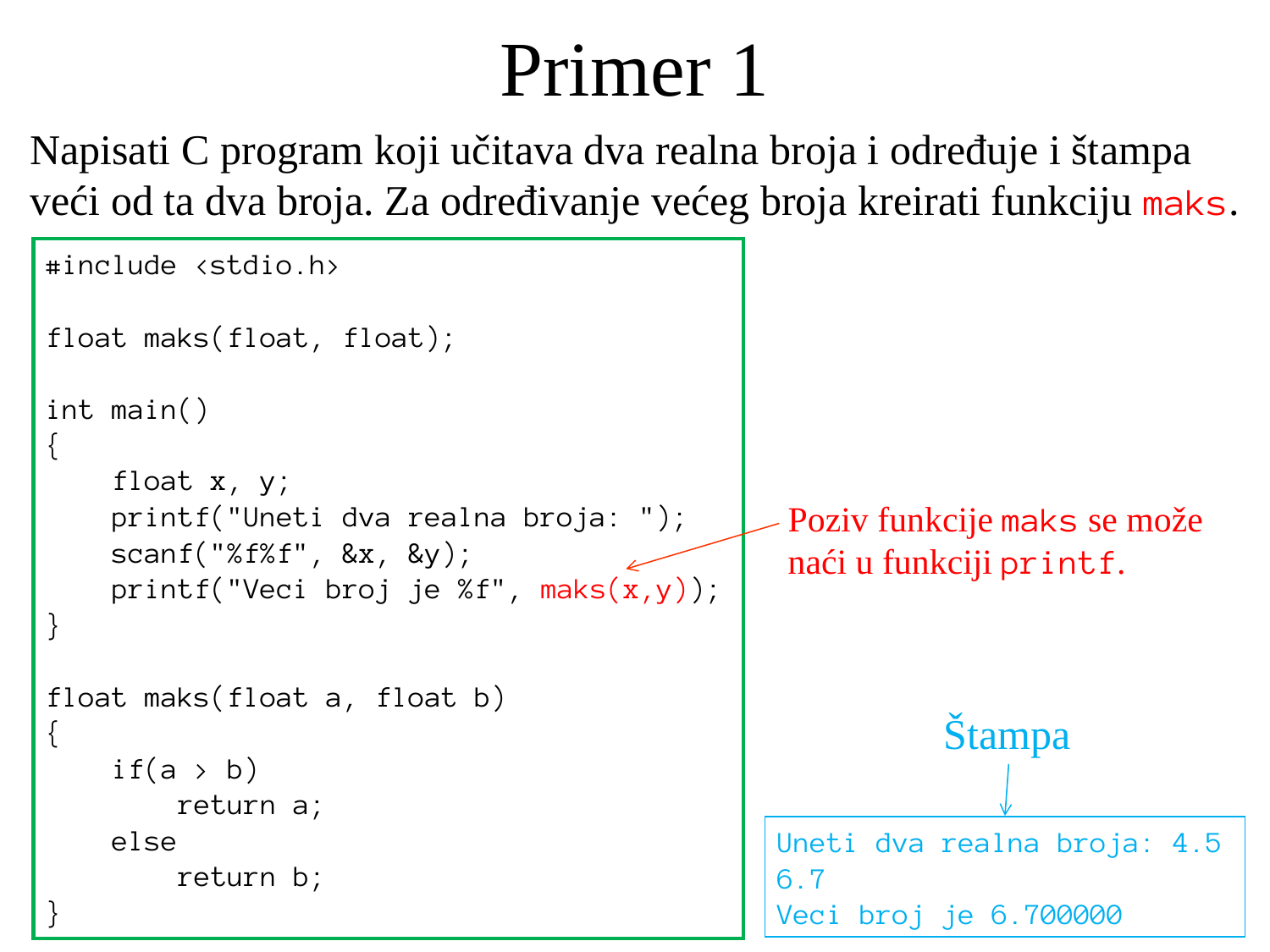

# Primer 1
Napisati C program koji učitava dva realna broja i određuje i štampa veći od ta dva broja. Za određivanje većeg broja kreirati funkciju maks.
#include <stdio.h>

float maks(float, float);

int main()
{
    float x, y;
    printf("Uneti dva realna broja: ");
    scanf("%f%f", &x, &y);
    printf("Veci broj je %f", maks(x,y));
}

float maks(float a, float b)
{
    if(a > b)
        return a;
    else
        return b;
}
Poziv funkcije maks se može naći u funkciji printf.
Štampa
Uneti dva realna broja: 4.5
6.7
Veci broj je 6.700000